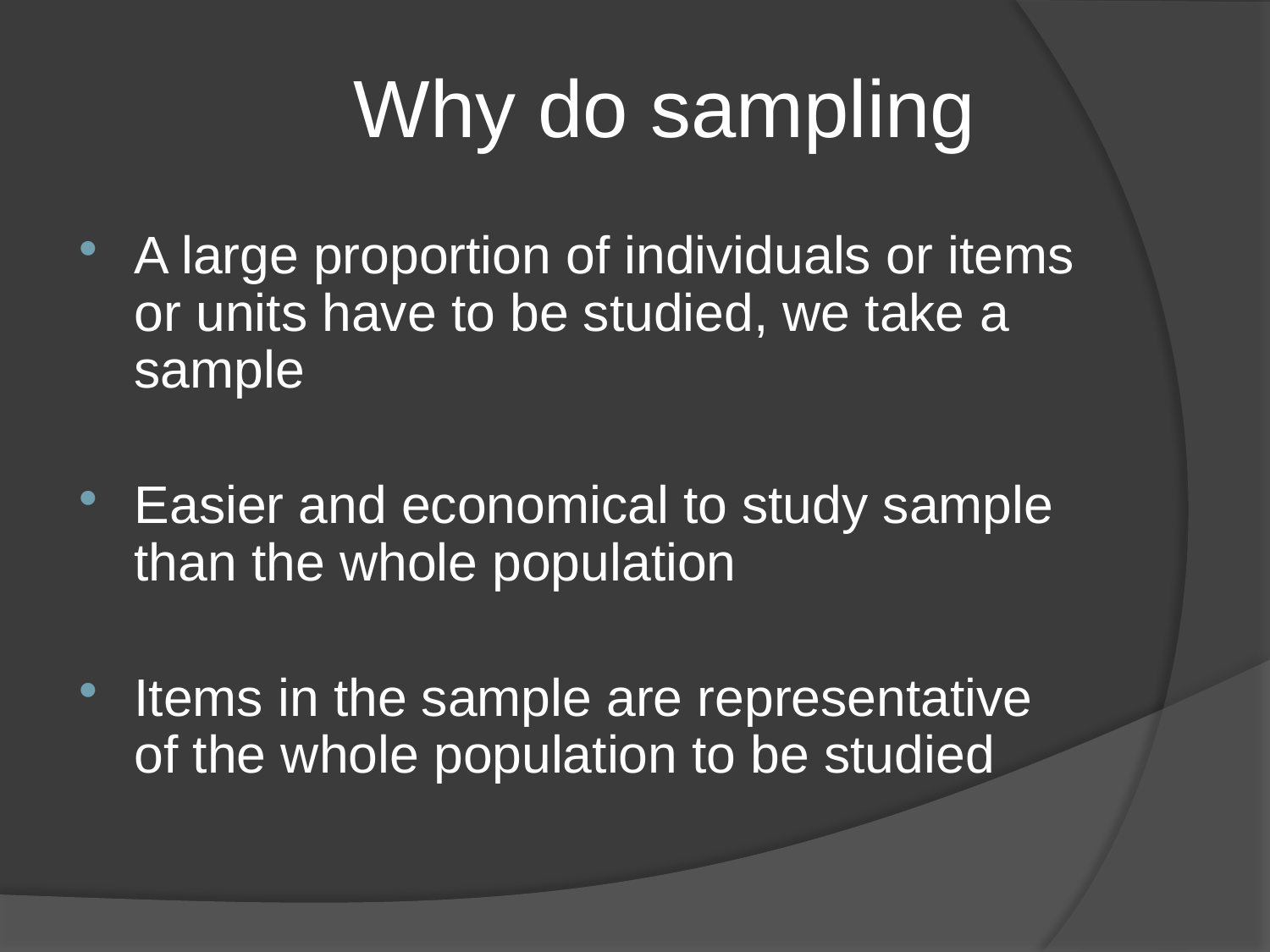

# Why do sampling
A large proportion of individuals or items or units have to be studied, we take a sample

Easier and economical to study sample than the whole population

Items in the sample are representative of the whole population to be studied